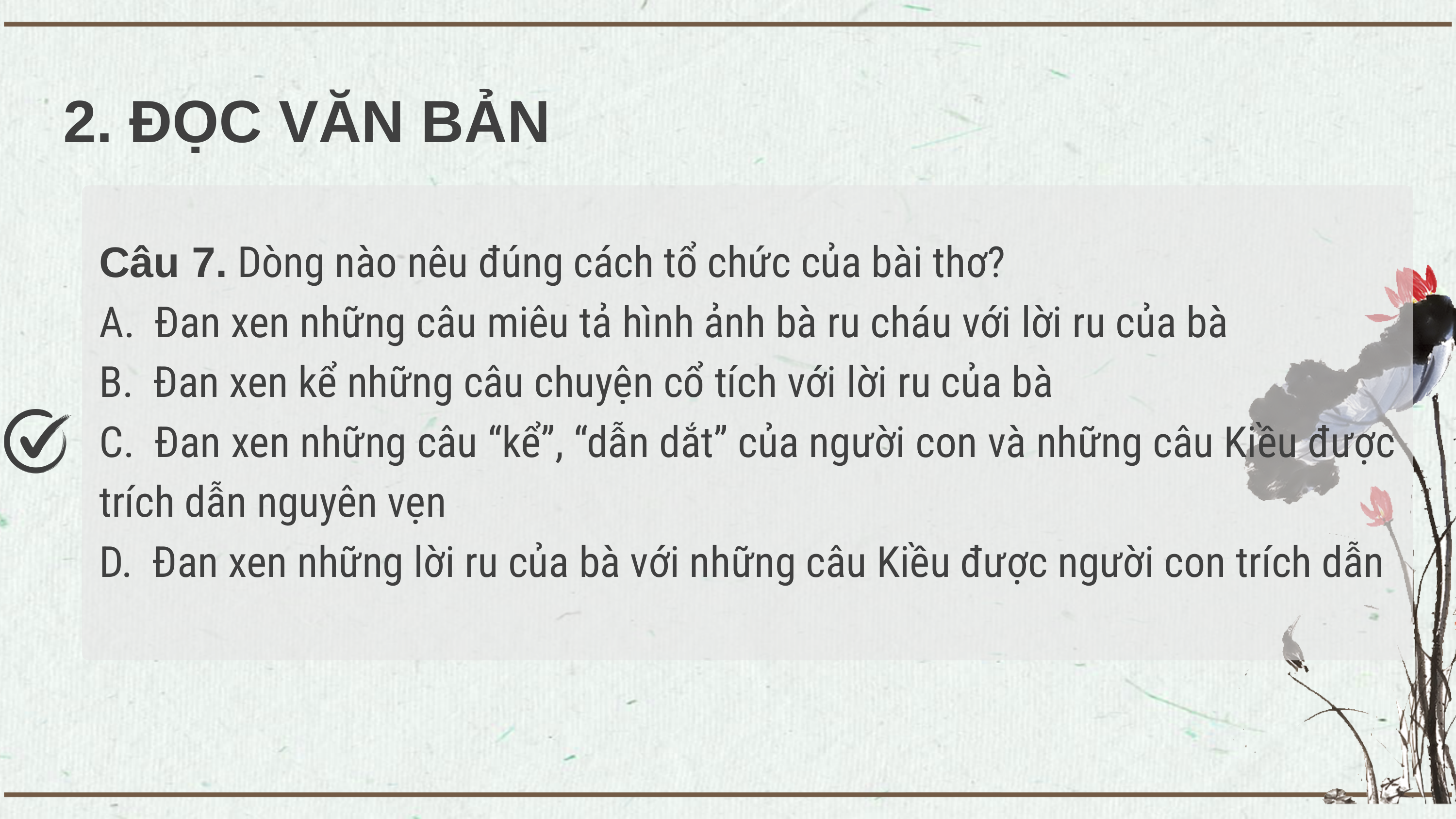

2. ĐỌC VĂN BẢN

Câu 7. Dòng nào nêu đúng cách tổ chức của bài thơ?
A.  Đan xen những câu miêu tả hình ảnh bà ru cháu với lời ru của bà
B.  Đan xen kể những câu chuyện cổ tích với lời ru của bà
C.  Đan xen những câu “kể”, “dẫn dắt” của người con và những câu Kiều được trích dẫn nguyên vẹn
D.  Đan xen những lời ru của bà với những câu Kiều được người con trích dẫn